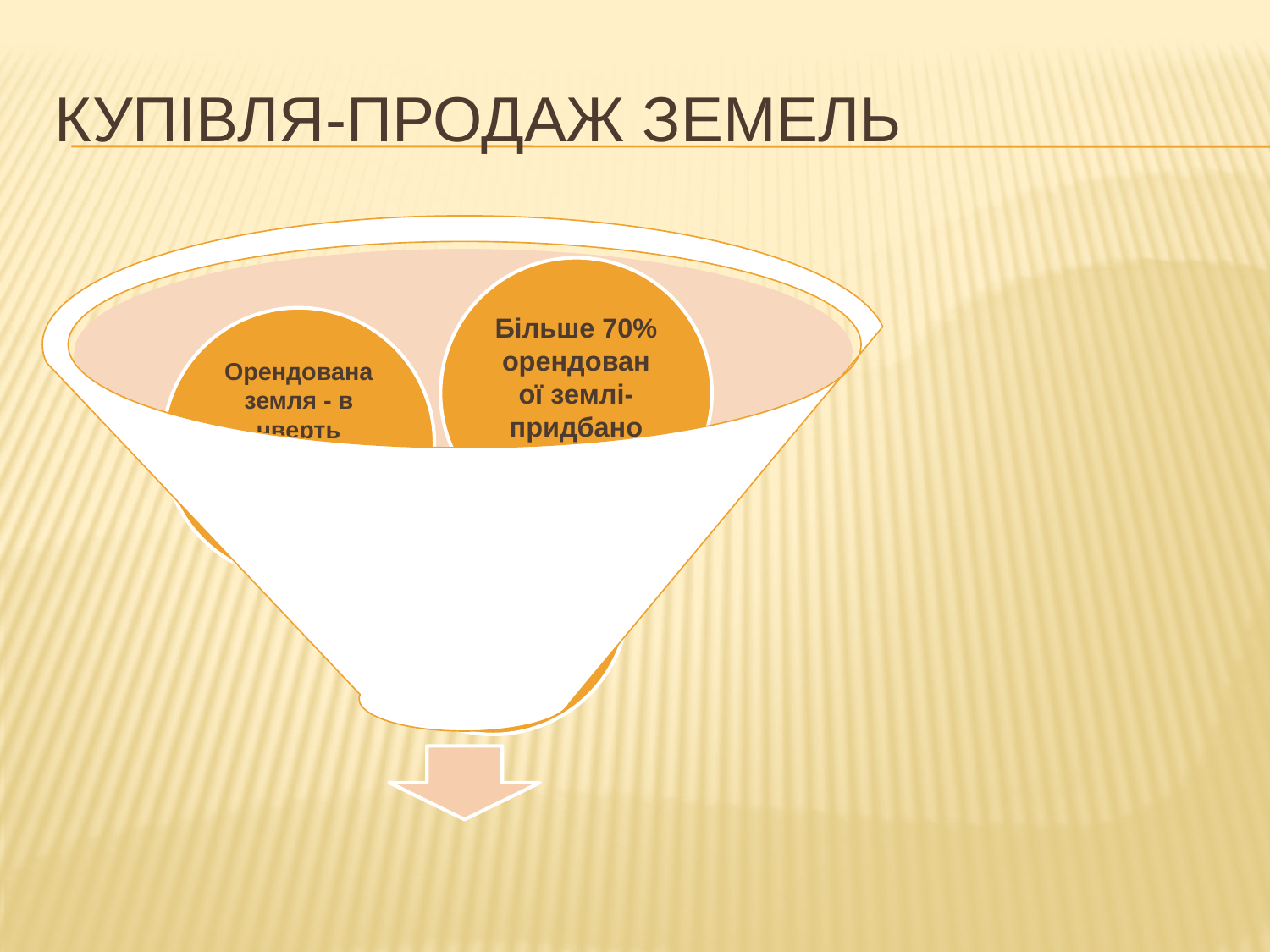

# Купівля-продаж земель
Більше 70% орендованої землі- придбано фермерами
Орендована земля - в чверть дешевше ніж “вільна” земля
Першим потенційним клієнтом на придбання  є орендар